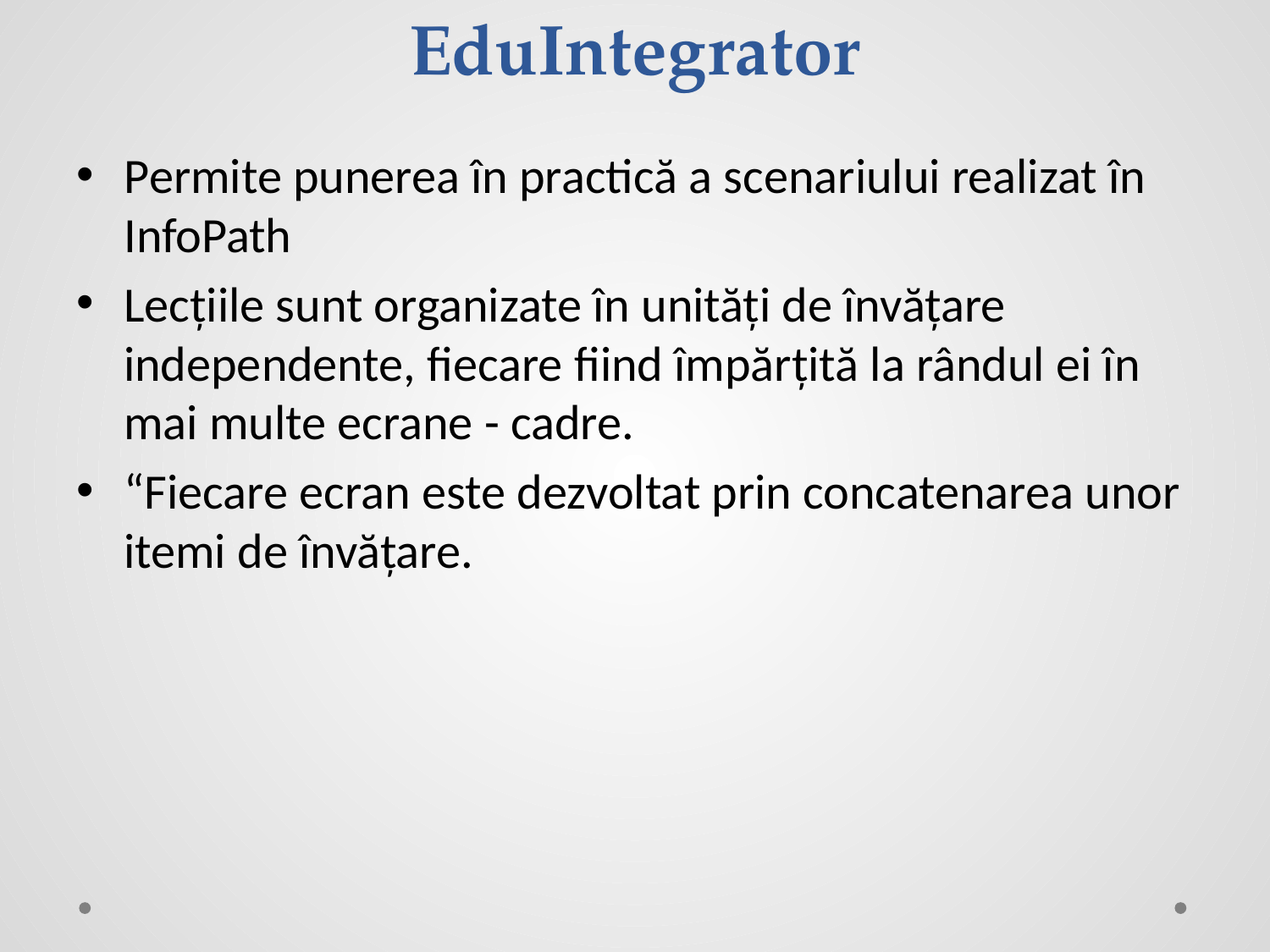

EduIntegrator
Permite punerea în practică a scenariului realizat în InfoPath
Lecțiile sunt organizate în unități de învățare independente, fiecare fiind împărțită la rândul ei în mai multe ecrane - cadre.
“Fiecare ecran este dezvoltat prin concatenarea unor itemi de învățare.